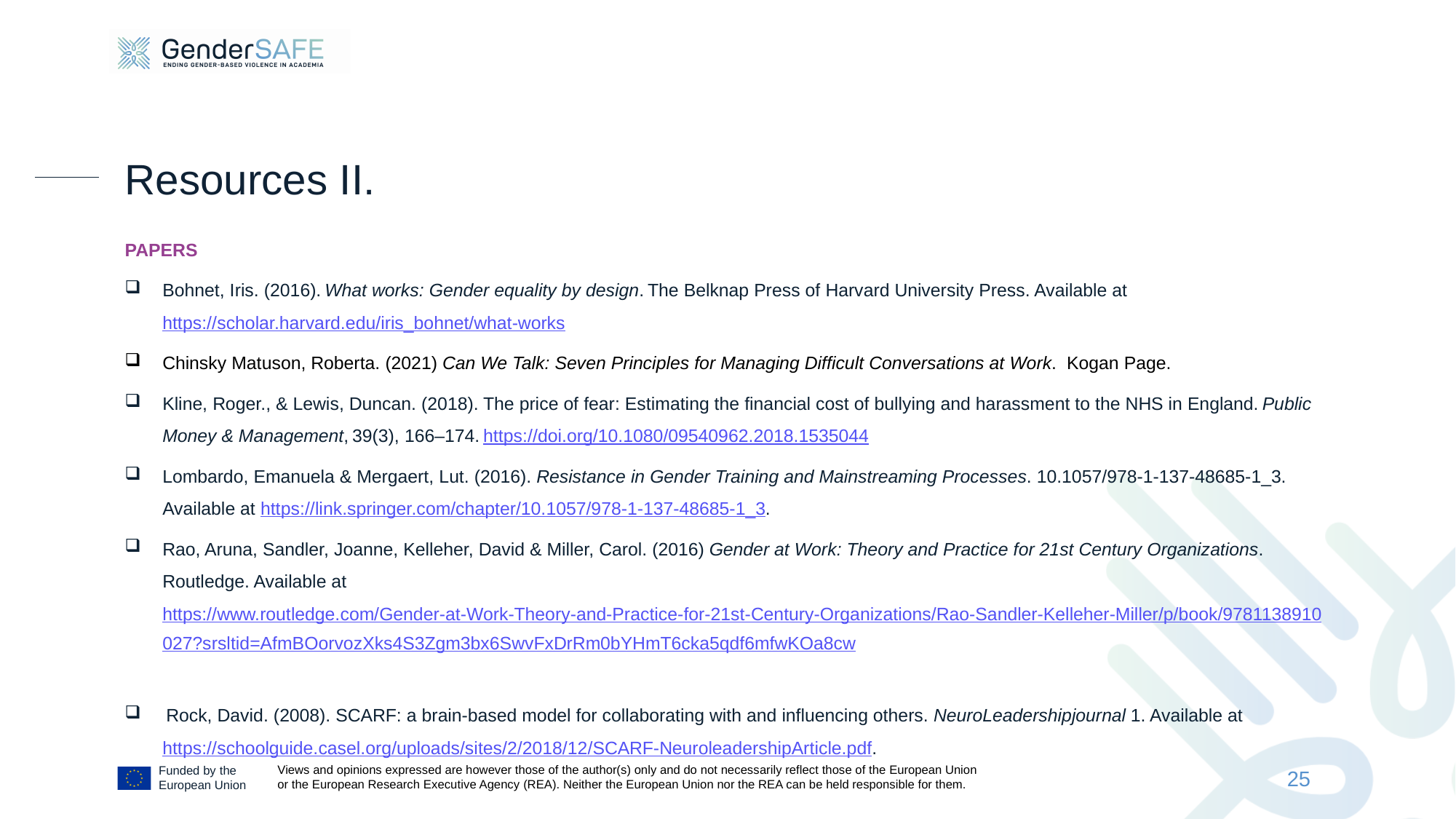

# Resources II.
Papers
Bohnet, Iris. (2016). What works: Gender equality by design. The Belknap Press of Harvard University Press. Available at https://scholar.harvard.edu/iris_bohnet/what-works
Chinsky Matuson, Roberta. (2021) Can We Talk: Seven Principles for Managing Difficult Conversations at Work.  Kogan Page.
Kline, Roger., & Lewis, Duncan. (2018). The price of fear: Estimating the financial cost of bullying and harassment to the NHS in England. Public Money & Management, 39(3), 166–174. https://doi.org/10.1080/09540962.2018.1535044 ​
Lombardo, Emanuela & Mergaert, Lut. (2016). Resistance in Gender Training and Mainstreaming Processes. 10.1057/978-1-137-48685-1_3. Available at https://link.springer.com/chapter/10.1057/978-1-137-48685-1_3.
Rao, Aruna, Sandler, Joanne, Kelleher, David & Miller, Carol. (2016) Gender at Work: Theory and Practice for 21st Century Organizations. Routledge. Available at https://www.routledge.com/Gender-at-Work-Theory-and-Practice-for-21st-Century-Organizations/Rao-Sandler-Kelleher-Miller/p/book/9781138910027?srsltid=AfmBOorvozXks4S3Zgm3bx6SwvFxDrRm0bYHmT6cka5qdf6mfwKOa8cw
 ​Rock, David. (2008). SCARF: a brain-based model for collaborating with and influencing others. NeuroLeadershipjournal 1. Available at https://schoolguide.casel.org/uploads/sites/2/2018/12/SCARF-NeuroleadershipArticle.pdf.
25